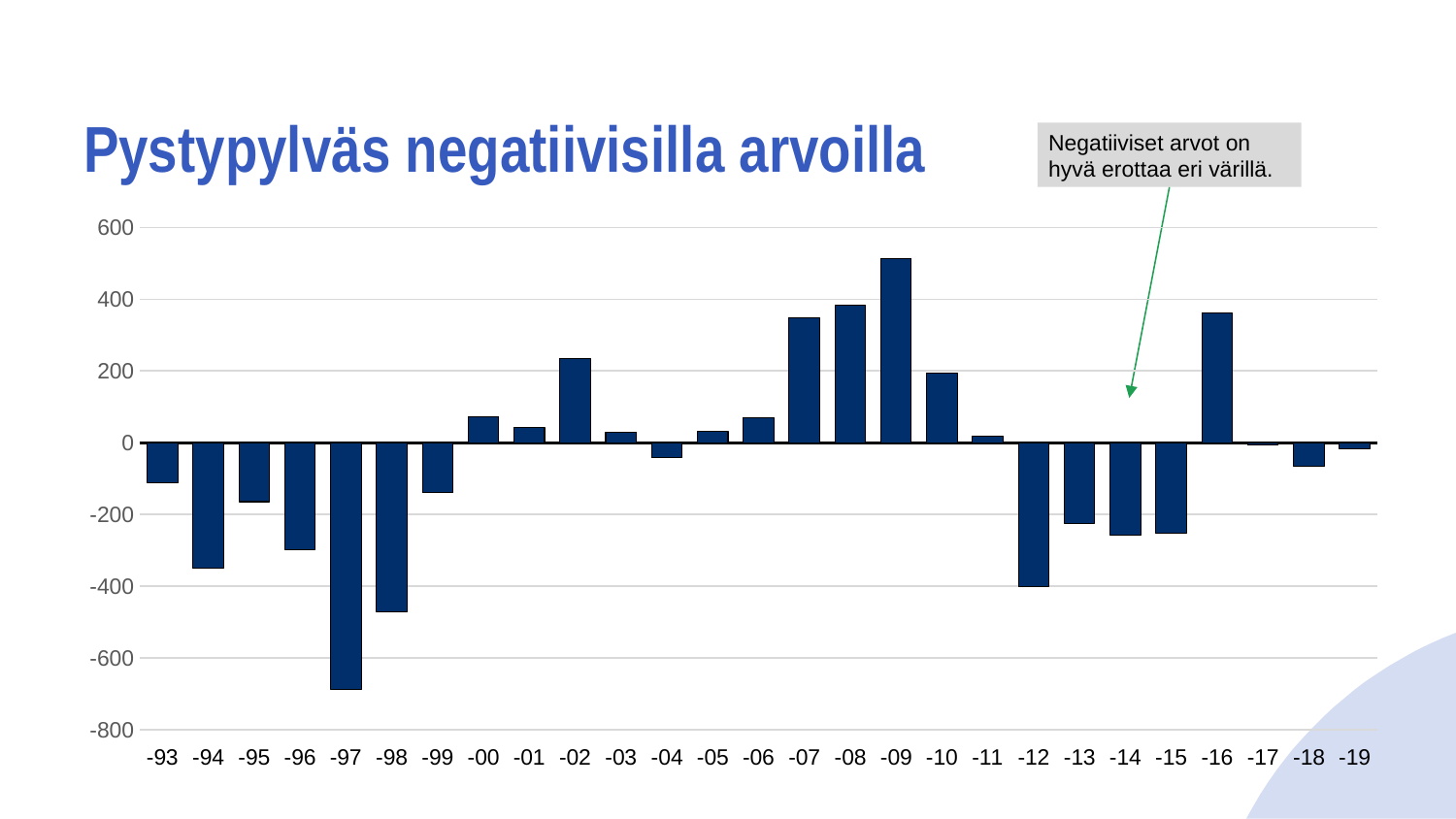

# Pystypylväs negatiivisilla arvoilla
Negatiiviset arvot on hyvä erottaa eri värillä.

### Chart

| Category | netto |
|---|---|
| -93 | -111.0 |
| -94 | -350.0 |
| -95 | -165.0 |
| -96 | -298.0 |
| -97 | -689.0 |
| -98 | -472.0 |
| -99 | -140.0 |
| -00 | 73.0 |
| -01 | 42.0 |
| -02 | 235.0 |
| -03 | 30.0 |
| -04 | -42.0 |
| -05 | 32.0 |
| -06 | 70.0 |
| -07 | 347.0 |
| -08 | 383.0 |
| -09 | 514.0 |
| -10 | 195.0 |
| -11 | 18.0 |
| -12 | -402.0 |
| -13 | -225.0 |
| -14 | -257.0 |
| -15 | -254.0 |
| -16 | 361.0 |
| -17 | -7.0 |
| -18 | -67.0 |
| -19 | -17.0 |